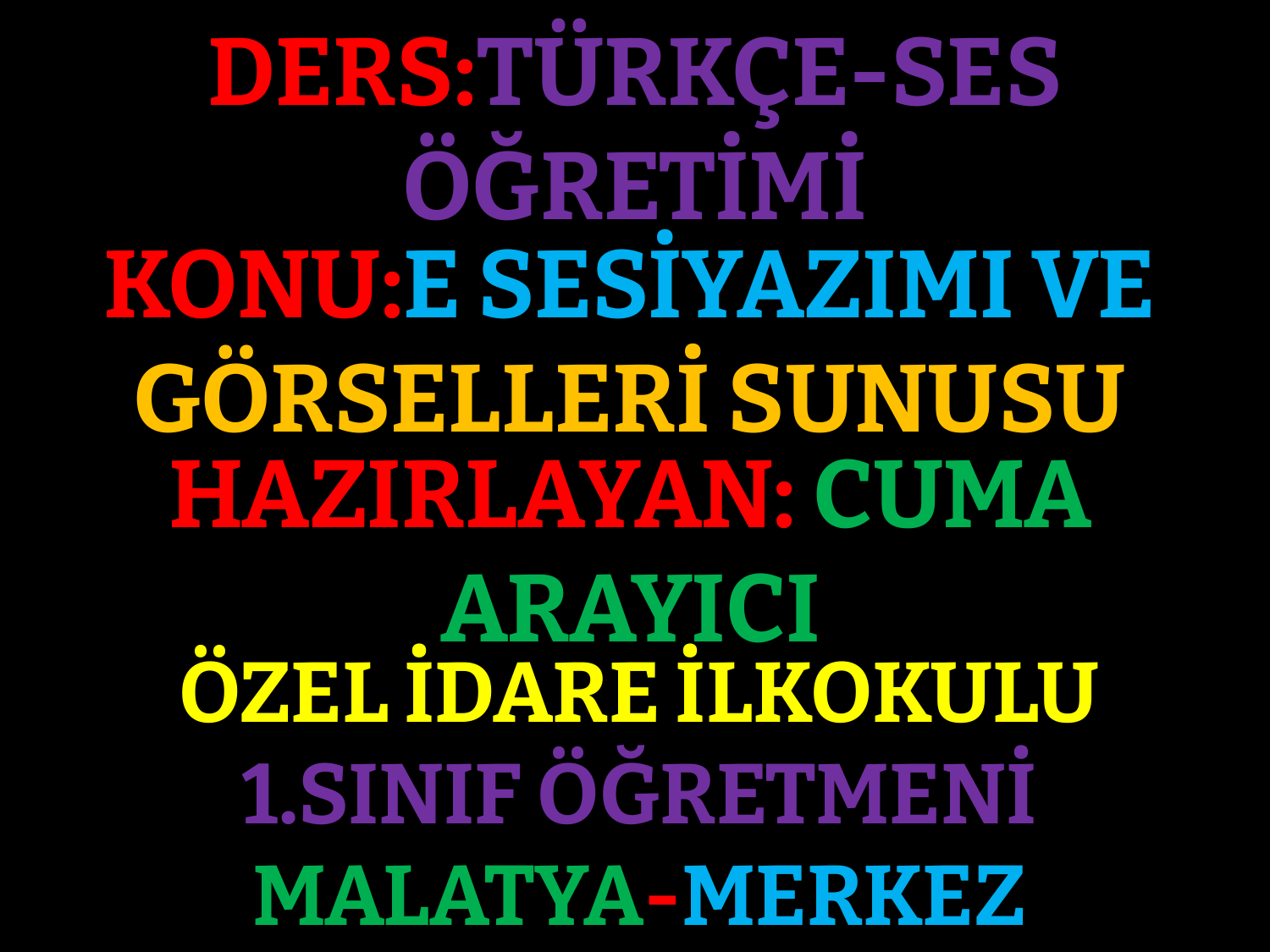

DERS:TÜRKÇE-SES ÖĞRETİMİ
KONU:E SESİYAZIMI VE GÖRSELLERİ SUNUSU
#
HAZIRLAYAN: CUMA ARAYICI
ÖZEL İDARE İLKOKULU
1.SINIF ÖĞRETMENİ
MALATYA-MERKEZ